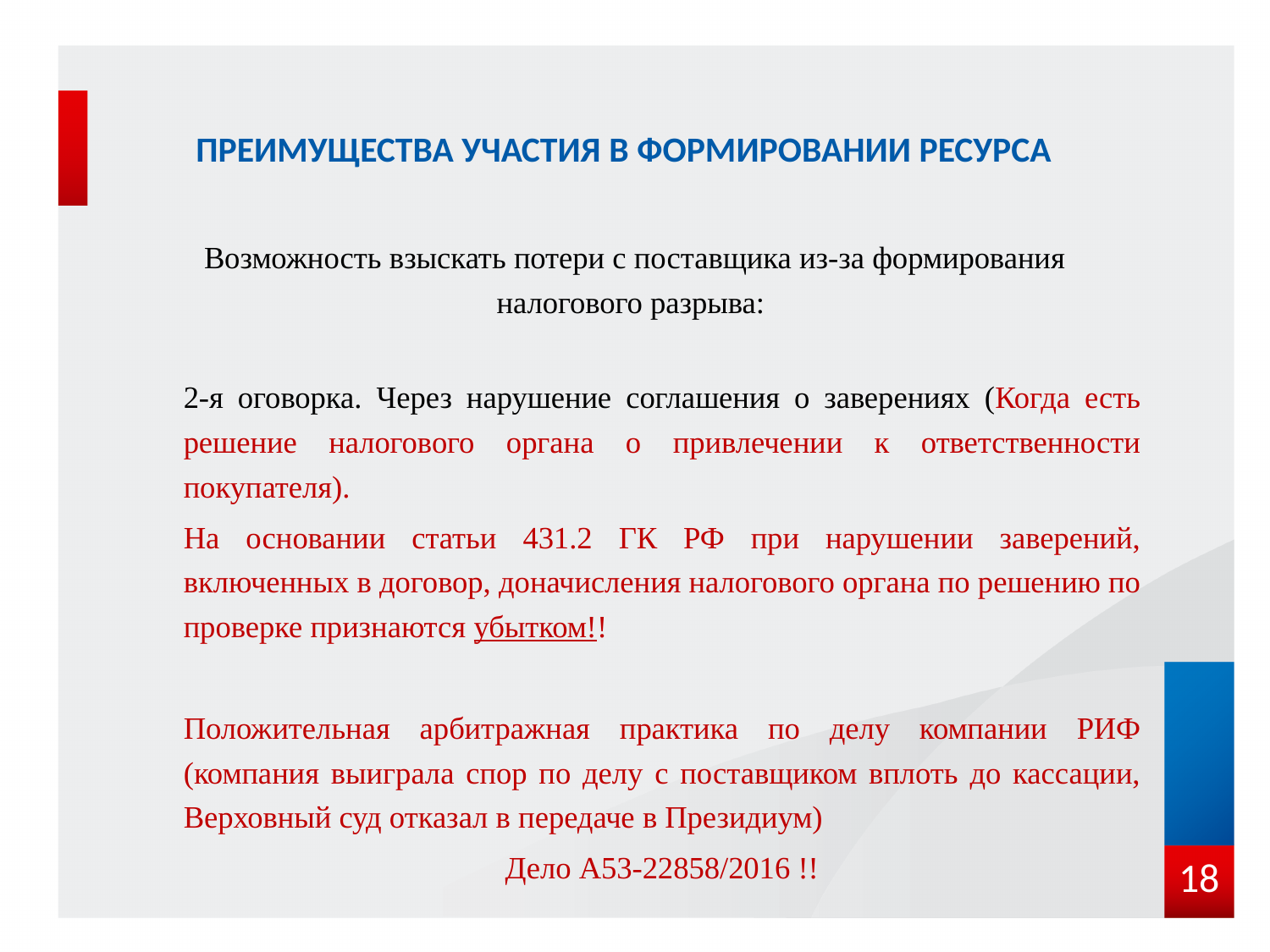

# ПРЕИМУЩЕСТВА УЧАСТИЯ В ФОРМИРОВАНИИ РЕСУРСА
Возможность взыскать потери с поставщика из-за формирования налогового разрыва:

2-я оговорка. Через нарушение соглашения о заверениях (Когда есть решение налогового органа о привлечении к ответственности покупателя).
На основании статьи 431.2 ГК РФ при нарушении заверений, включенных в договор, доначисления налогового органа по решению по проверке признаются убытком!!

Положительная арбитражная практика по делу компании РИФ (компания выиграла спор по делу с поставщиком вплоть до кассации, Верховный суд отказал в передаче в Президиум)
Дело А53-22858/2016 !!

18